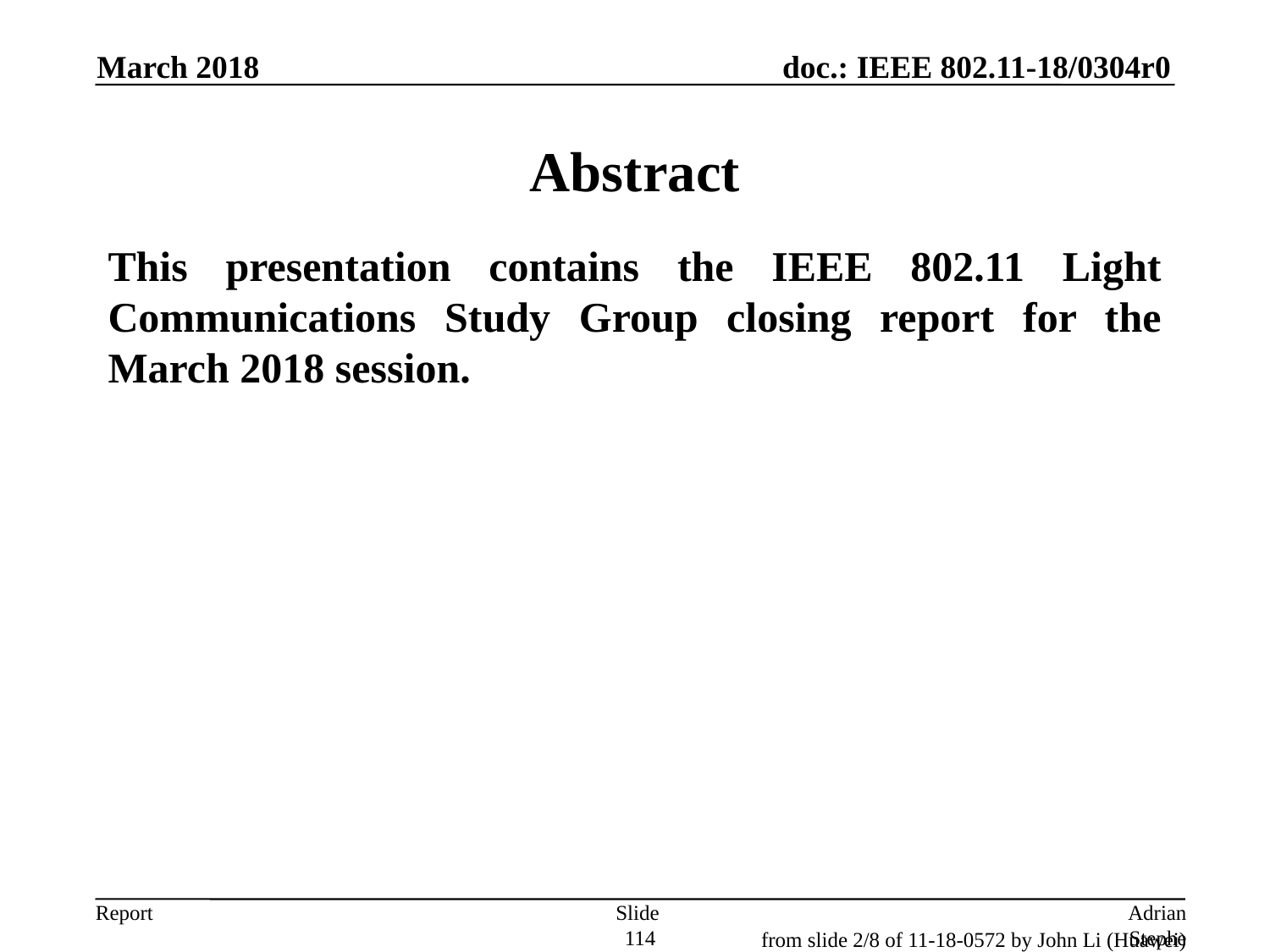

March 2018
# Abstract
This presentation contains the IEEE 802.11 Light Communications Study Group closing report for the March 2018 session.

Slide 114
Adrian Stephens, Intel Corporation
from slide 2/8 of 11-18-0572 by John Li (Huawei)